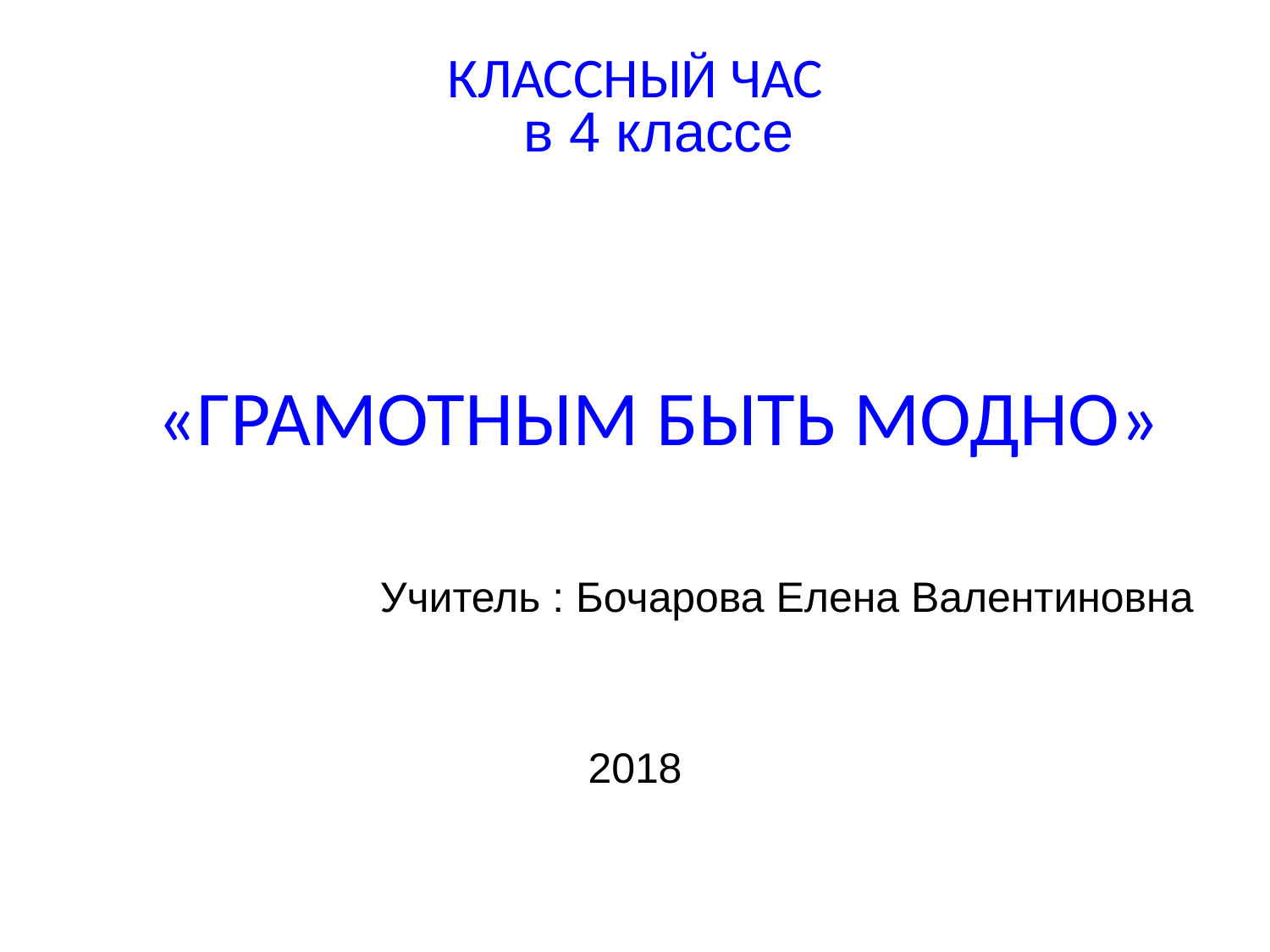

КЛАССНЫЙ ЧАС
в 4 классе

«ГРАМОТНЫМ БЫТЬ МОДНО»

Учитель : Бочарова Елена Валентиновна

2018